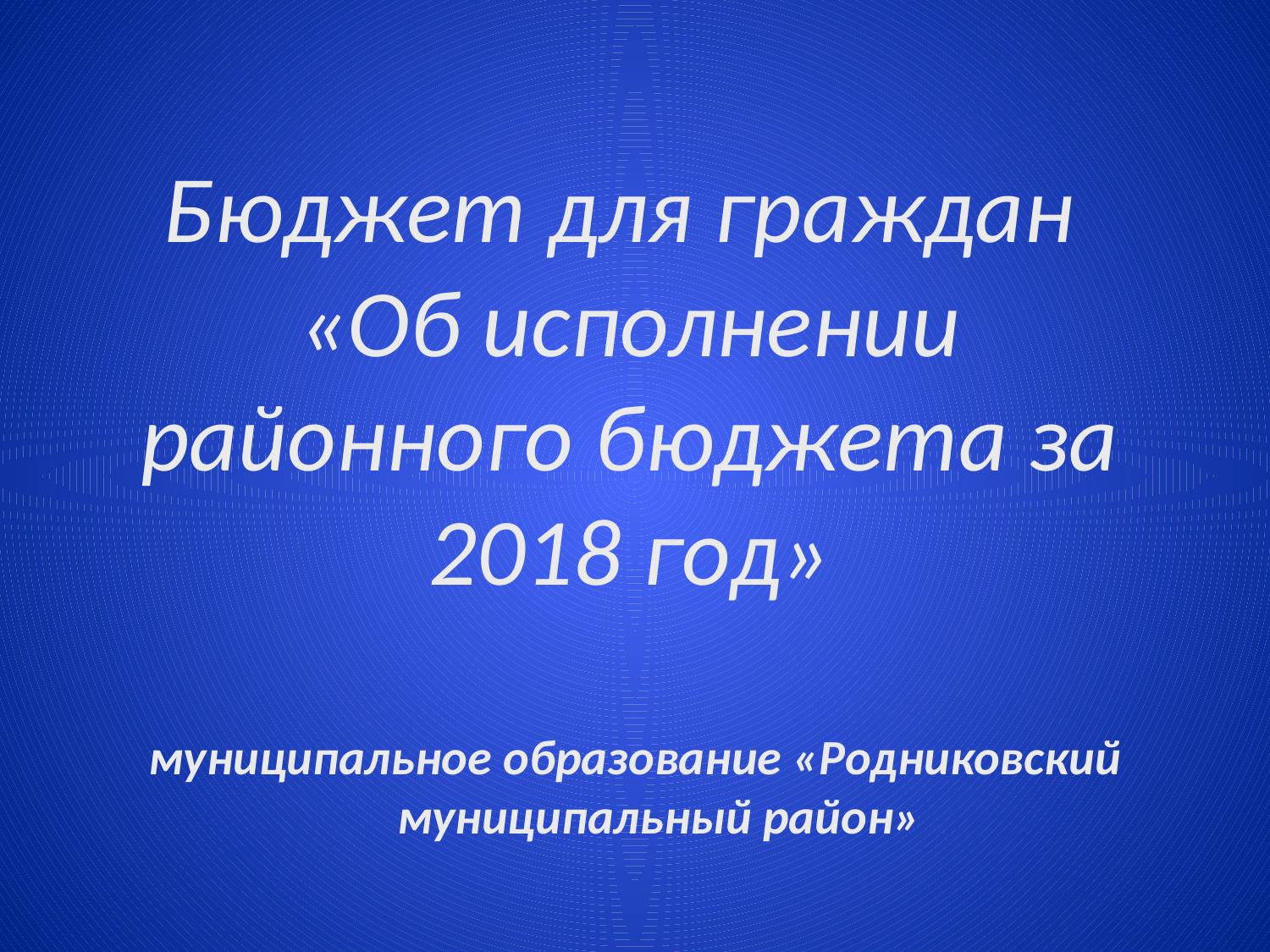

# Бюджет для граждан «Об исполнении районного бюджета за 2018 год»
муниципальное образование «Родниковский муниципальный район»